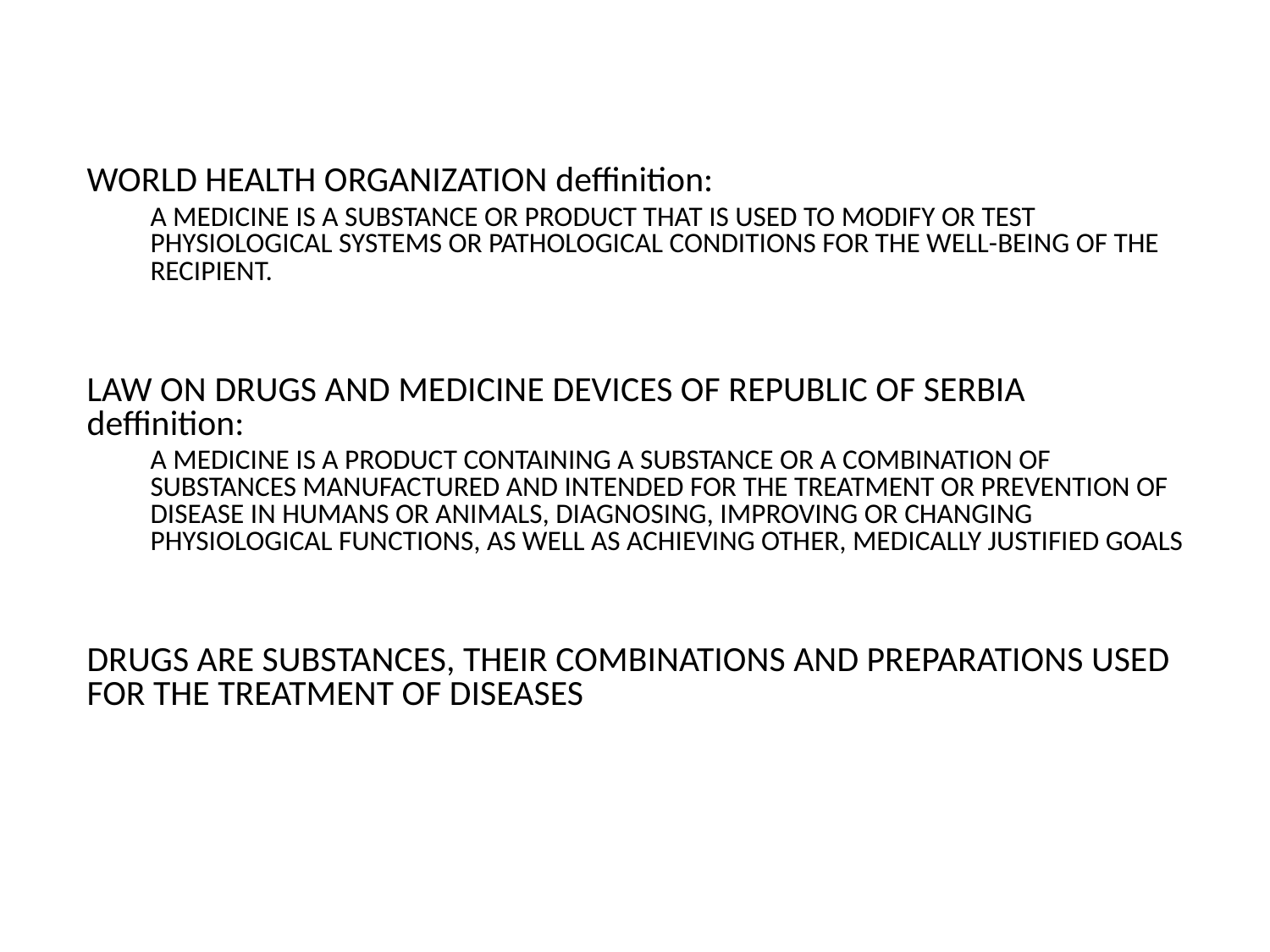

WORLD HEALTH ORGANIZATION deffinition:
A MEDICINE IS A SUBSTANCE OR PRODUCT THAT IS USED TO MODIFY OR TEST PHYSIOLOGICAL SYSTEMS OR PATHOLOGICAL CONDITIONS FOR THE WELL-BEING OF THE RECIPIENT.

LAW ON DRUGS AND MEDICINE DEVICES OF REPUBLIC OF SERBIA  deffinition:
A MEDICINE IS A PRODUCT CONTAINING A SUBSTANCE OR A COMBINATION OF SUBSTANCES MANUFACTURED AND INTENDED FOR THE TREATMENT OR PREVENTION OF DISEASE IN HUMANS OR ANIMALS, DIAGNOSING, IMPROVING OR CHANGING PHYSIOLOGICAL FUNCTIONS, AS WELL AS ACHIEVING OTHER, MEDICALLY JUSTIFIED GOALS

DRUGS ARE SUBSTANCES, THEIR COMBINATIONS AND PREPARATIONS USED FOR THE TREATMENT OF DISEASES